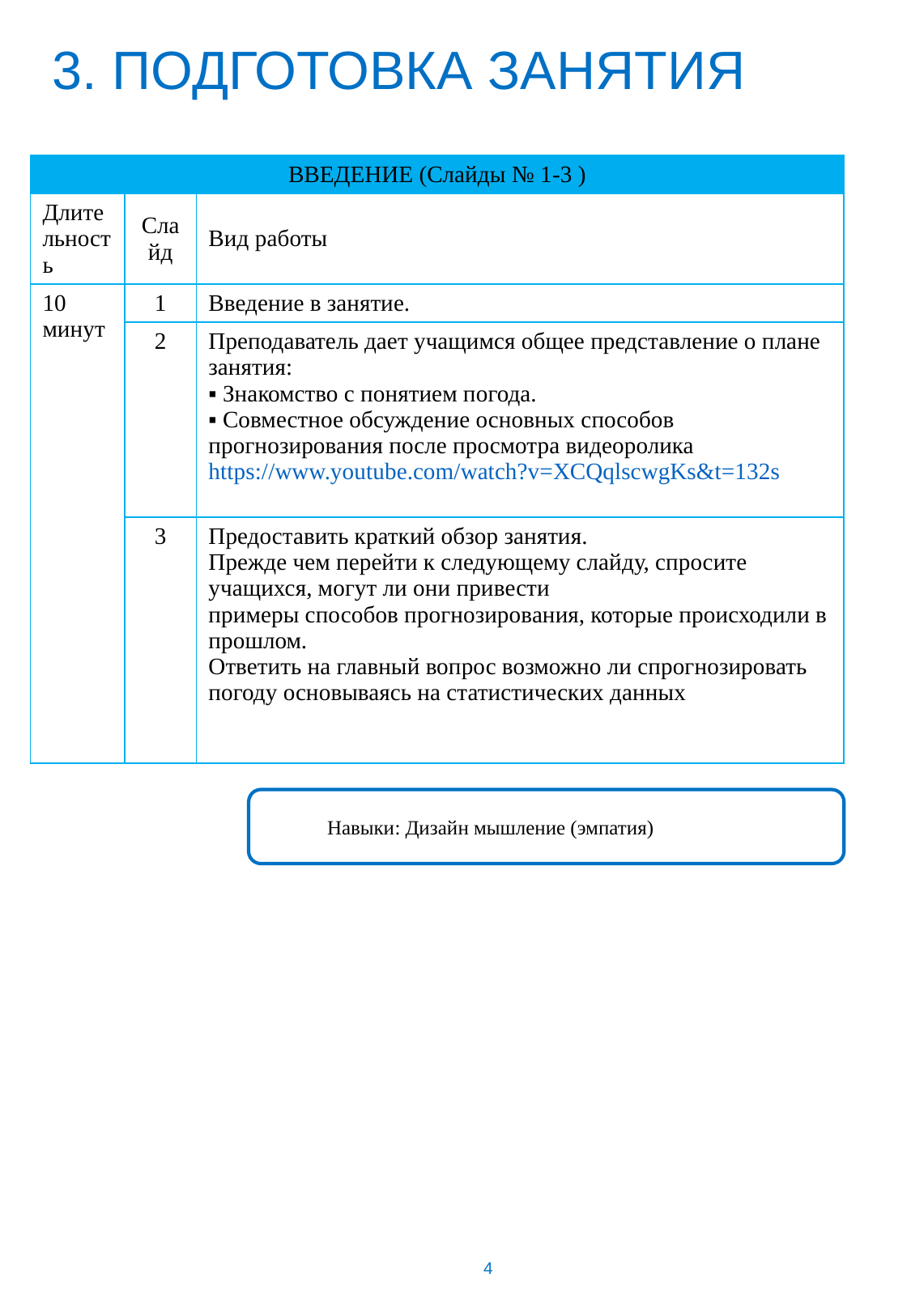

3. ПОДГОТОВКА ЗАНЯТИЯ
| ВВЕДЕНИЕ (Слайды № 1-3 ) |  |  |
| --- | --- | --- |
| Длительность | Слайд | Вид работы |
| 10 минут | 1 | Введение в занятие. |
|  | 2 | Преподаватель дает учащимся общее представление о плане занятия: ▪ Знакомство с понятием погода. ▪ Совместное обсуждение основных способов прогнозирования после просмотра видеоролика https://www.youtube.com/watch?v=XCQqlscwgKs&t=132s |
|  | 3 | Предоставить краткий обзор занятия. Прежде чем перейти к следующему слайду, спросите учащихся, могут ли они привести примеры способов прогнозирования, которые происходили в прошлом. Ответить на главный вопрос возможно ли спрогнозировать погоду основываясь на статистических данных |
            Навыки: Дизайн мышление (эмпатия)
4